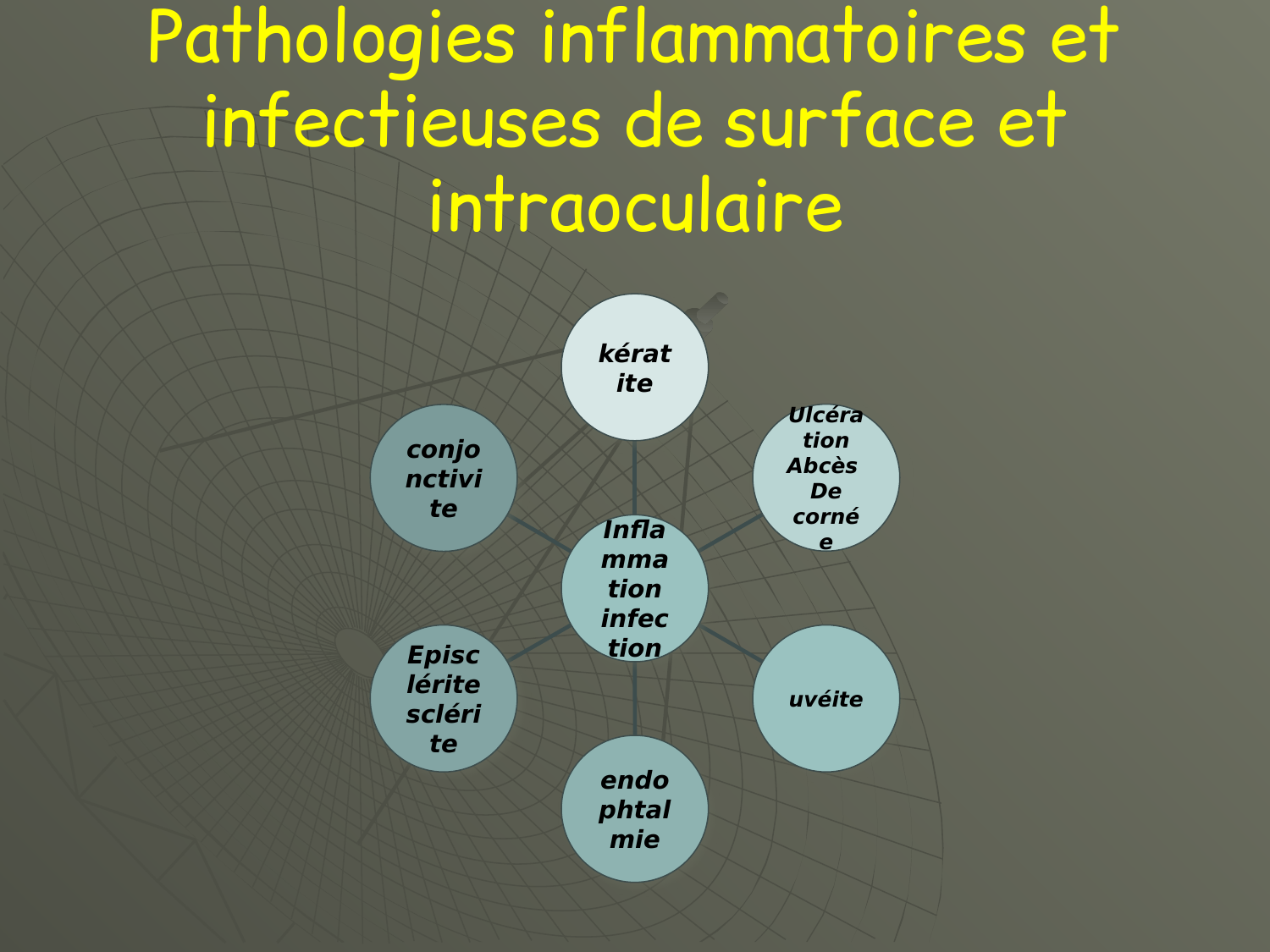

# Pathologies inflammatoires et infectieuses de surface et intraoculaire
kératite
Ulcération
Abcès
De cornée
conjonctivite
Inflammation
infection
Episclérite
sclérite
uvéite
endophtalmie